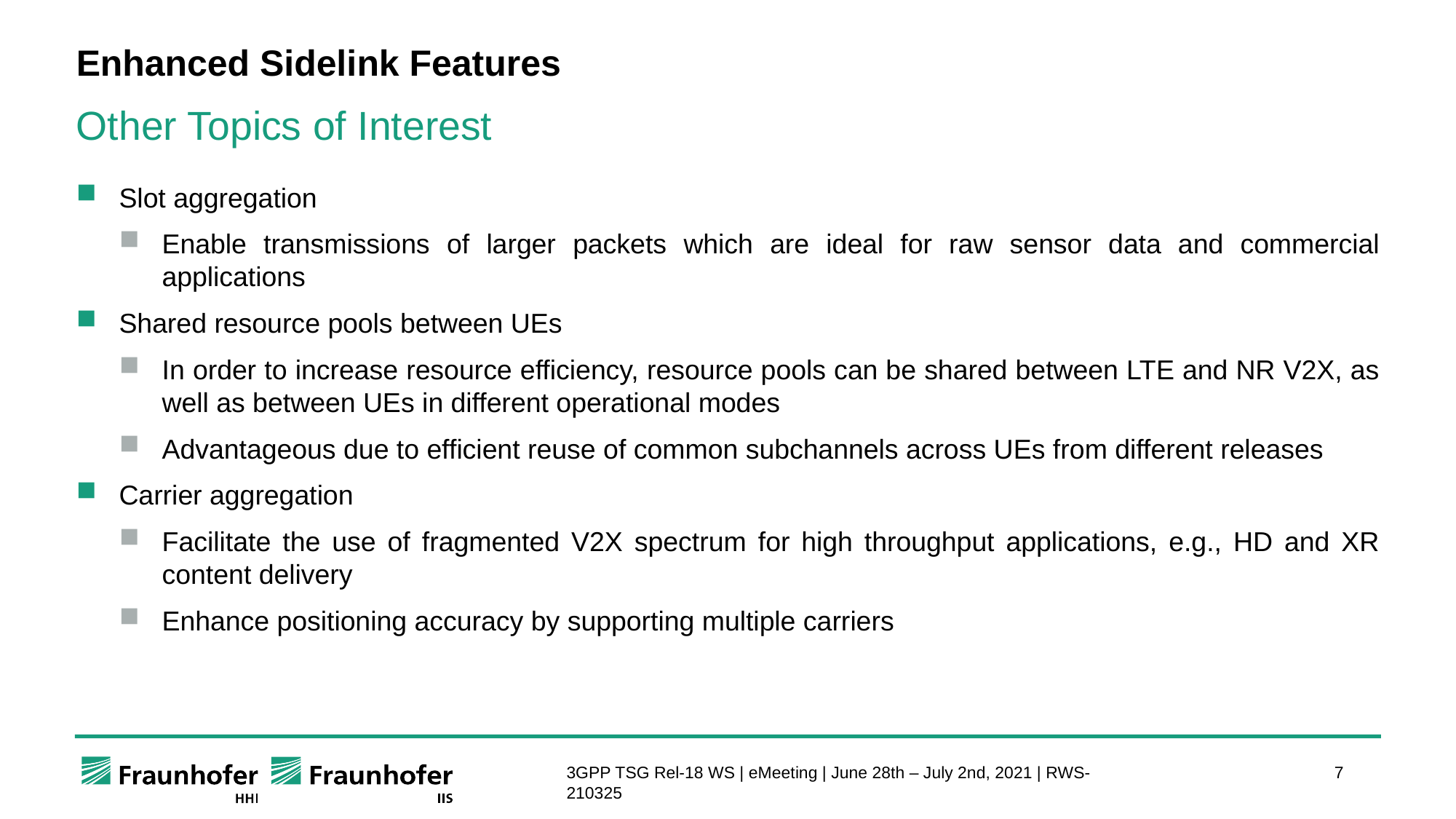

# Enhanced Sidelink Features
Other Topics of Interest
Slot aggregation
Enable transmissions of larger packets which are ideal for raw sensor data and commercial applications
Shared resource pools between UEs
In order to increase resource efficiency, resource pools can be shared between LTE and NR V2X, as well as between UEs in different operational modes
Advantageous due to efficient reuse of common subchannels across UEs from different releases
Carrier aggregation
Facilitate the use of fragmented V2X spectrum for high throughput applications, e.g., HD and XR content delivery
Enhance positioning accuracy by supporting multiple carriers